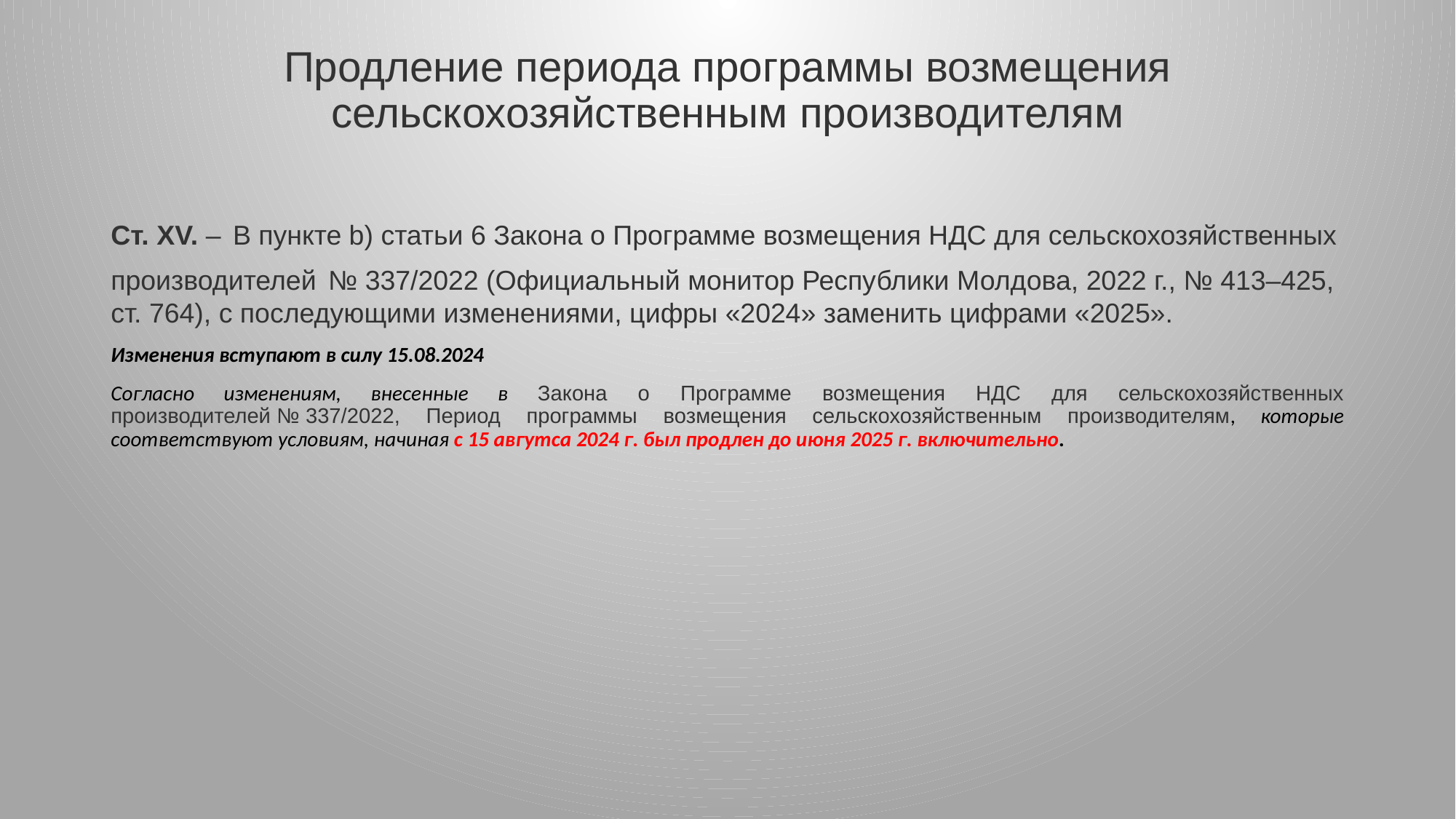

# Продление периода программы возмещения сельскохозяйственным производителям

Ст. ХV. – В пункте b) статьи 6 Закона о Программе возмещения НДС для сельскохозяйственных производителей № 337/2022 (Официальный монитор Республики Молдова, 2022 г., № 413–425, ст. 764), с последующими изменениями, цифры «2024» заменить цифрами «2025».
Изменения вступают в силу 15.08.2024
Согласно изменениям, внесенные в Закона о Программе возмещения НДС для сельскохозяйственных производителей № 337/2022, Период программы возмещения сельскохозяйственным производителям, которые соответствуют условиям, начиная с 15 авгутса 2024 г. был продлен до июня 2025 г. включительно.